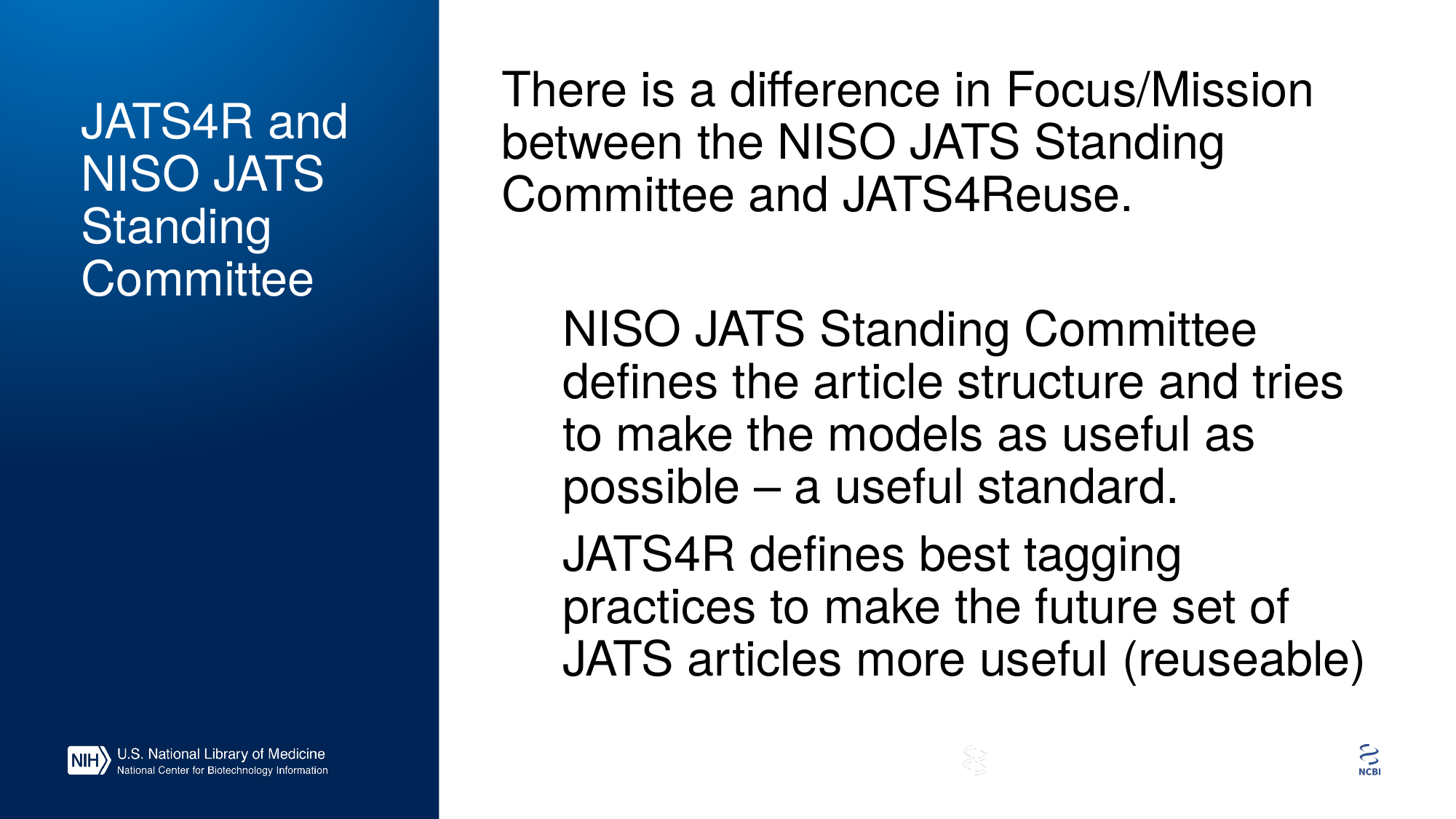

# JATS4R and NISO JATS Standing Committee
There is a difference in Focus/Mission between the NISO JATS Standing Committee and JATS4Reuse.

NISO JATS Standing Committee defines the article structure and tries to make the models as useful as possible – a useful standard.
JATS4R defines best tagging practices to make the future set of JATS articles more useful (reuseable)